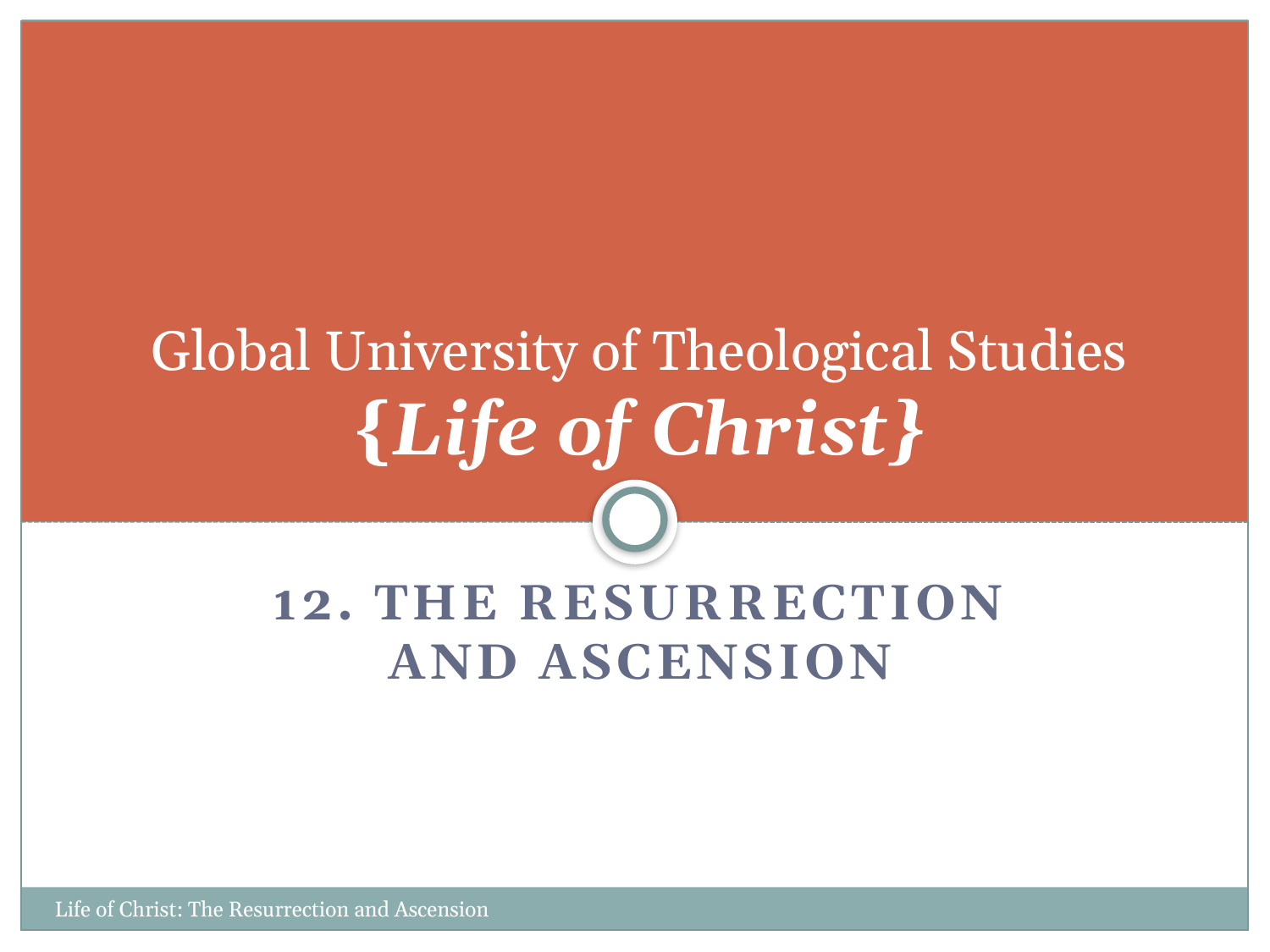

# Global University of Theological Studies {Life of Christ}
12. The Resurrection and Ascension
Life of Christ: The Resurrection and Ascension